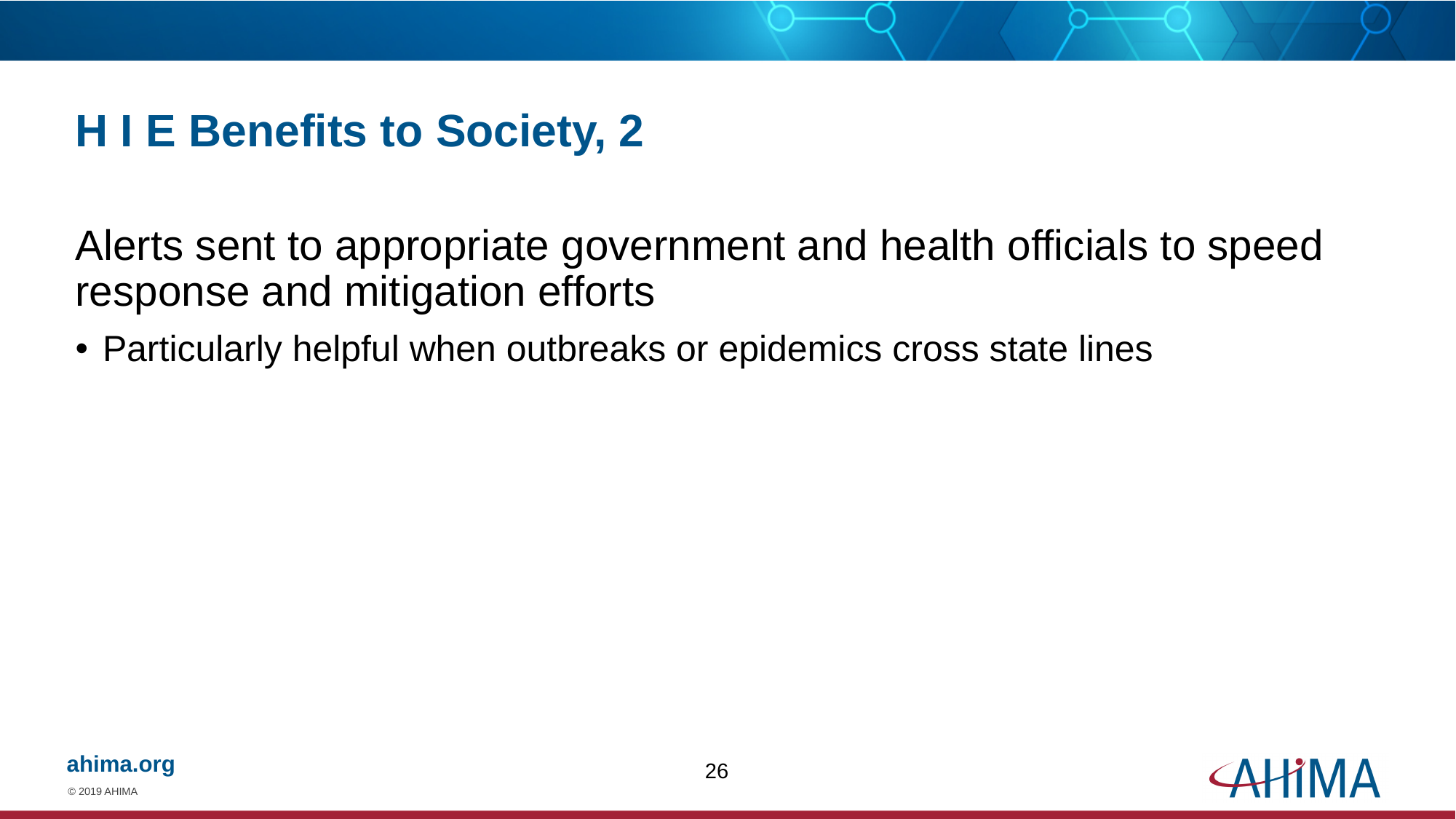

# H I E Benefits to Society, 2
Alerts sent to appropriate government and health officials to speed response and mitigation efforts
Particularly helpful when outbreaks or epidemics cross state lines